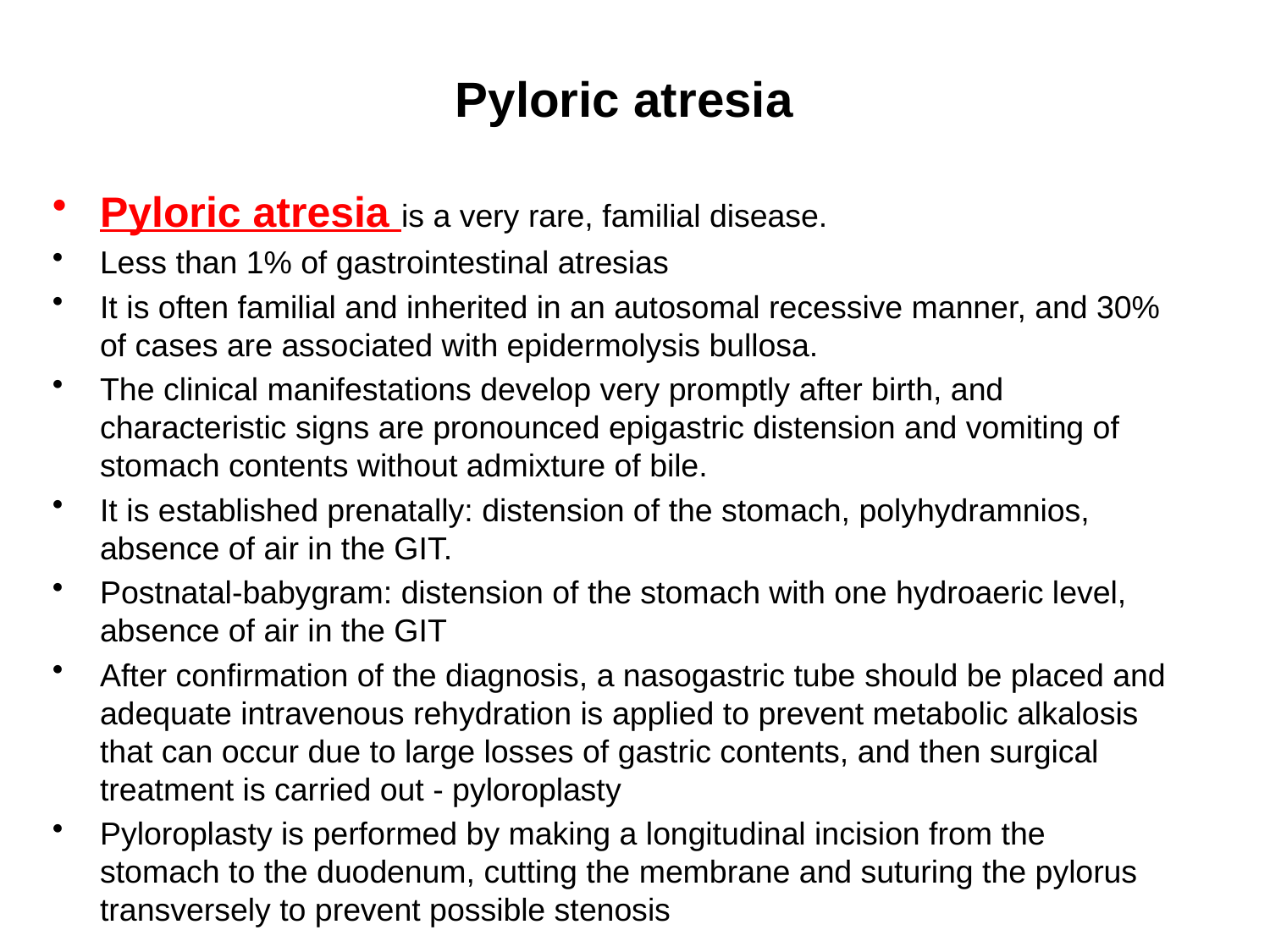

# Pyloric atresia
Pyloric atresia is a very rare, familial disease.
Less than 1% of gastrointestinal atresias
It is often familial and inherited in an autosomal recessive manner, and 30% of cases are associated with epidermolysis bullosa.
The clinical manifestations develop very promptly after birth, and characteristic signs are pronounced epigastric distension and vomiting of stomach contents without admixture of bile.
It is established prenatally: distension of the stomach, polyhydramnios, absence of air in the GIT.
Postnatal-babygram: distension of the stomach with one hydroaeric level, absence of air in the GIT
After confirmation of the diagnosis, a nasogastric tube should be placed and adequate intravenous rehydration is applied to prevent metabolic alkalosis that can occur due to large losses of gastric contents, and then surgical treatment is carried out - pyloroplasty
Pyloroplasty is performed by making a longitudinal incision from the stomach to the duodenum, cutting the membrane and suturing the pylorus transversely to prevent possible stenosis